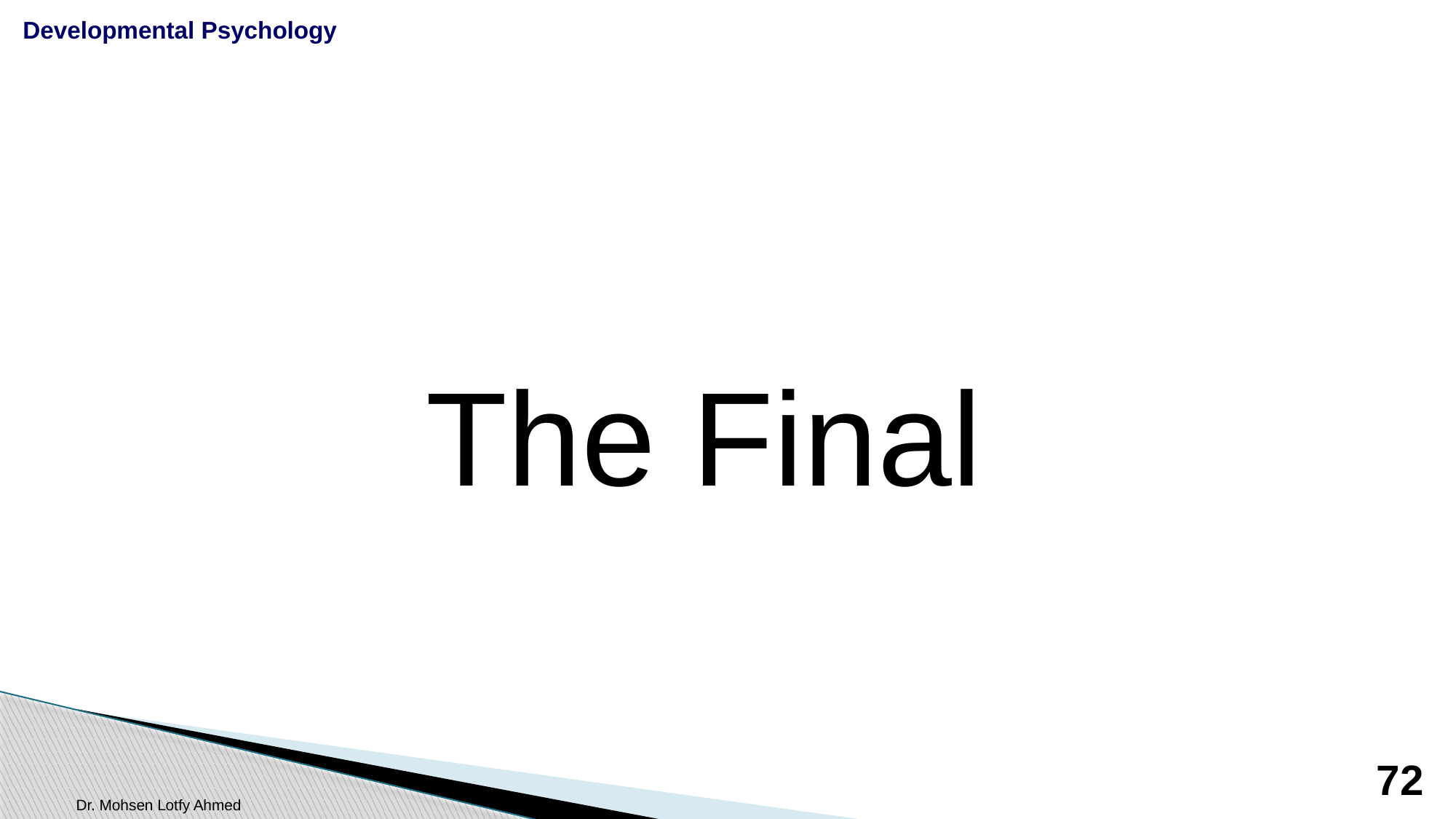

Developmental Psychology

The Final
72
Dr. Mohsen Lotfy Ahmed